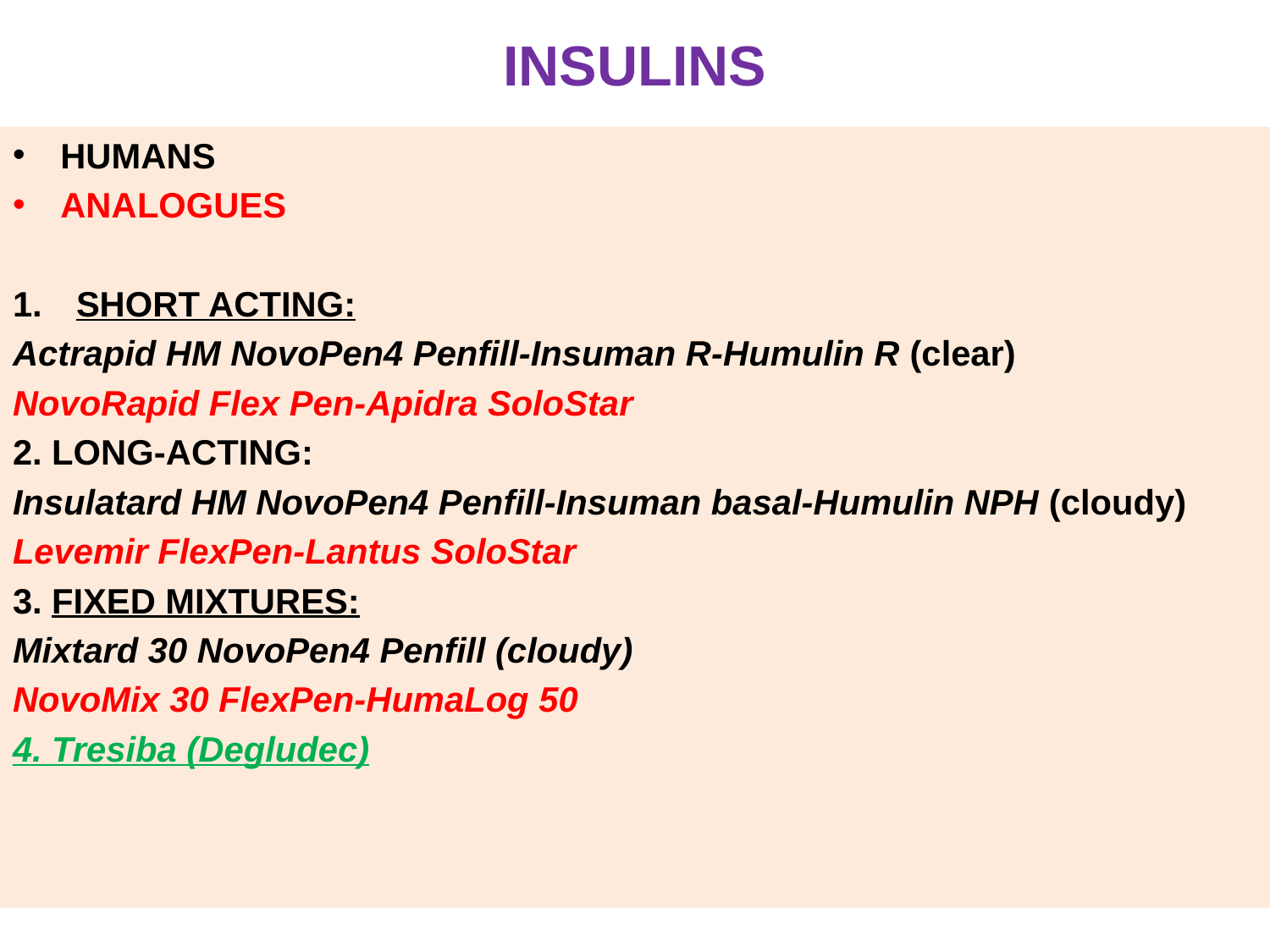

# INSULINS
HUMANS
ANALOGUES

SHORT ACTING:
Actrapid HM NovoPen4 Penfill-Insuman R-Humulin R (clear)
NovoRapid Flex Pen-Apidra SoloStar
2. LONG-ACTING:
Insulatard HM NovoPen4 Penfill-Insuman basal-Humulin NPH (cloudy)
Levemir FlexPen-Lantus SoloStar
3. FIXED MIXTURES:
Mixtard 30 NovoPen4 Penfill (cloudy)
NovoMix 30 FlexPen-HumaLog 50
4. Tresiba (Degludec)